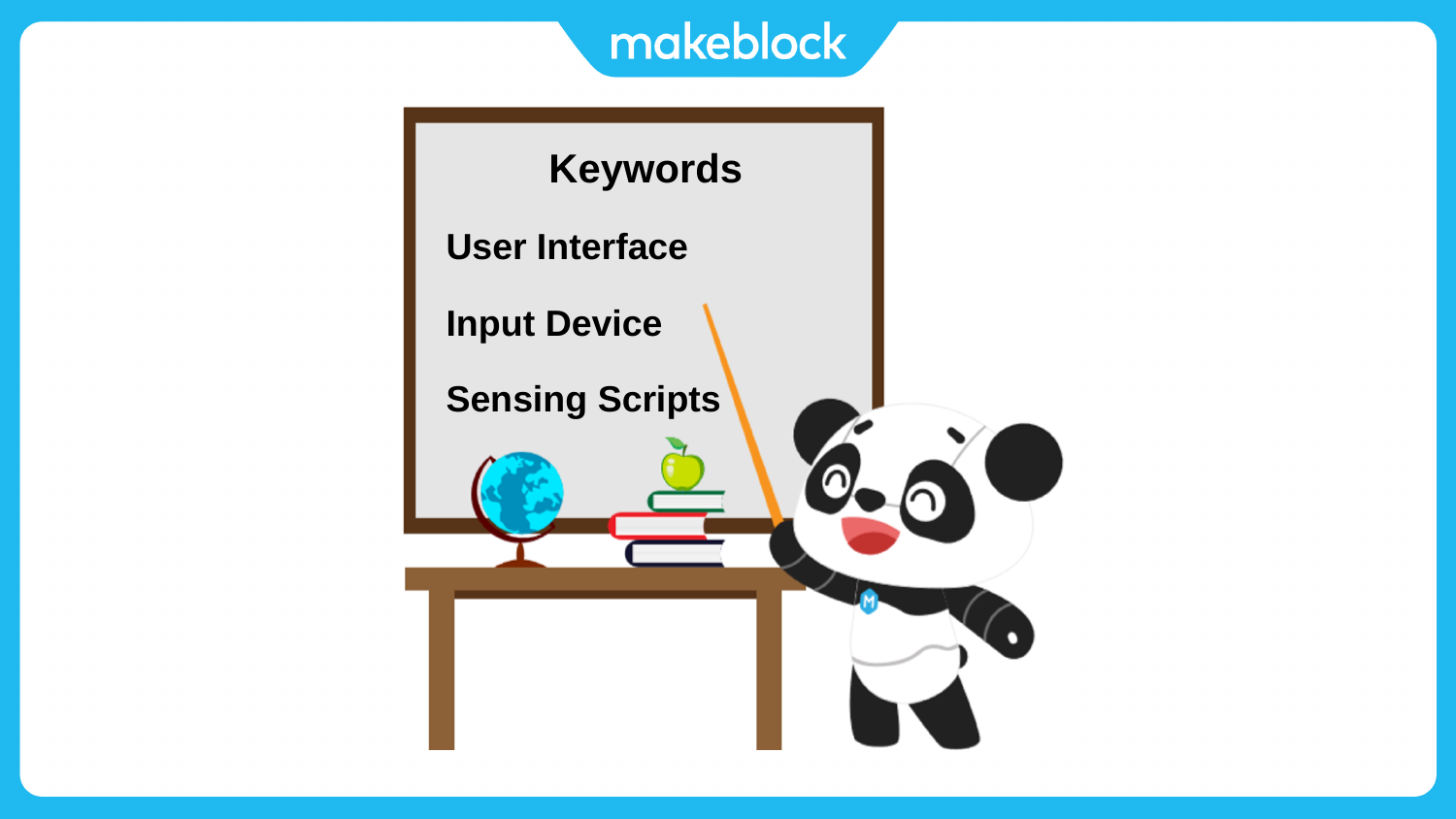

Keywords
     User Interface
     Input Device
     Sensing Scripts